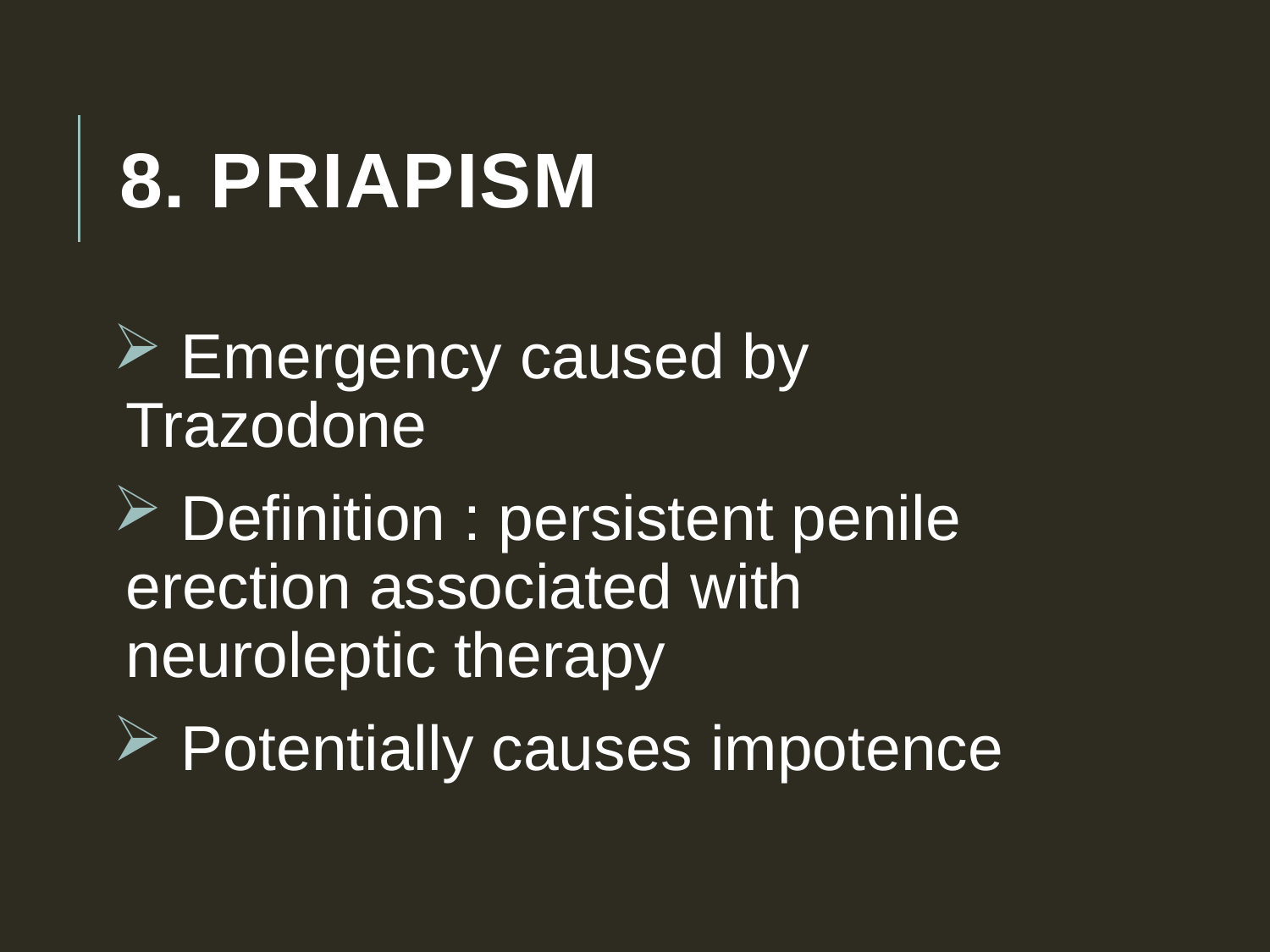

# 8. Priapism
 Emergency caused by Trazodone
 Definition : persistent penile erection associated with neuroleptic therapy
 Potentially causes impotence